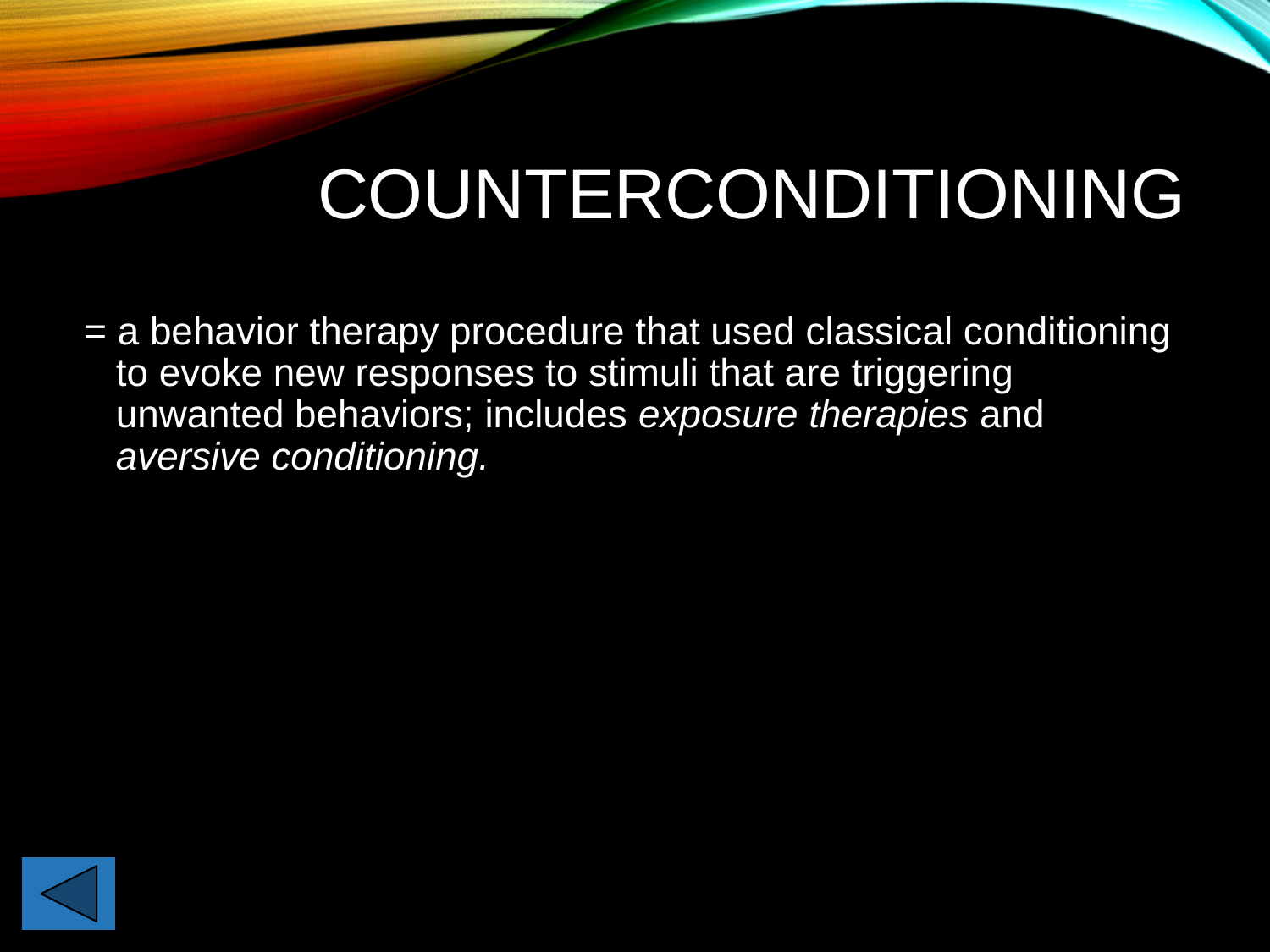

# Counterconditioning
= a behavior therapy procedure that used classical conditioning to evoke new responses to stimuli that are triggering unwanted behaviors; includes exposure therapies and aversive conditioning.